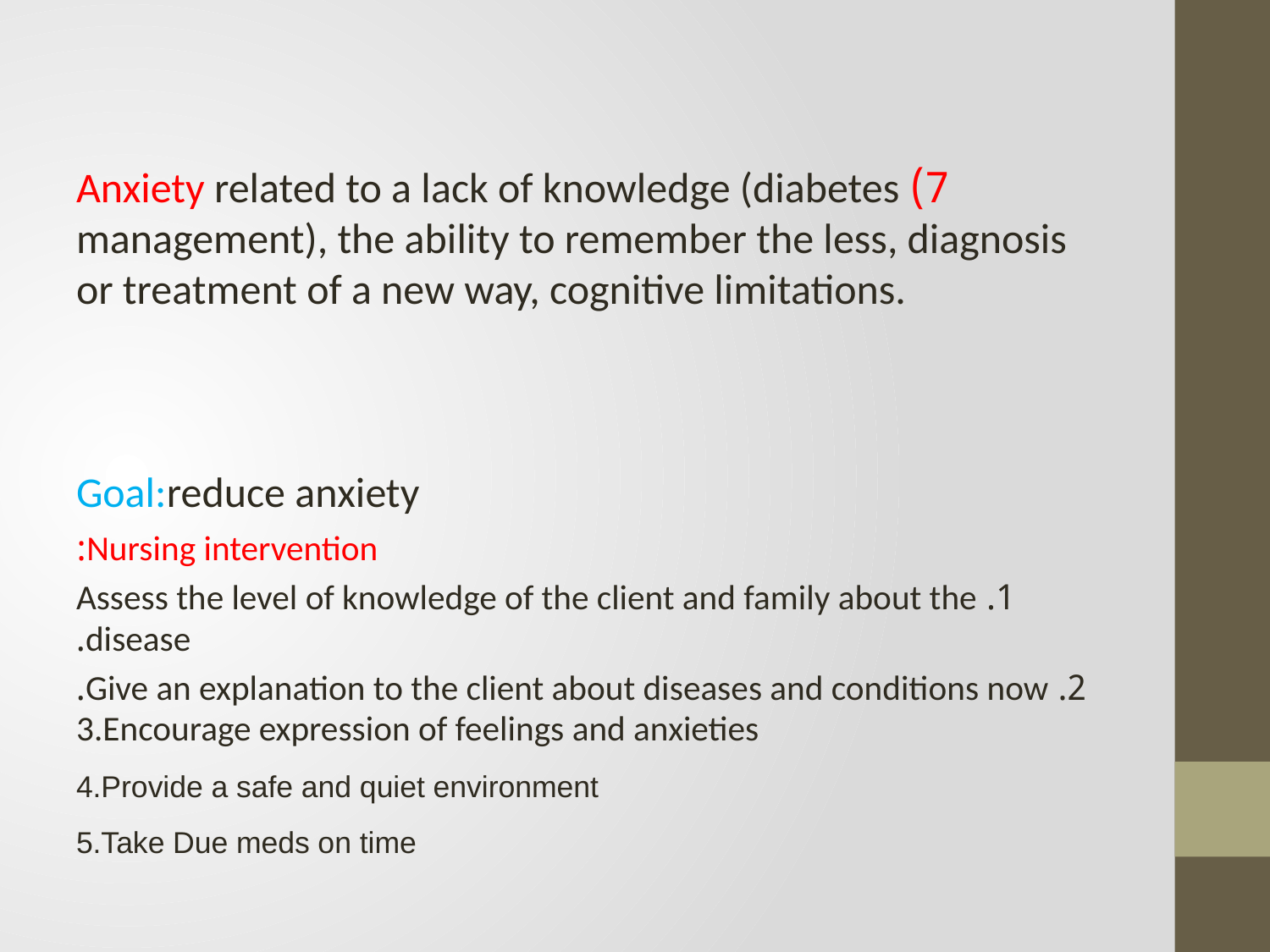

# 7) Anxiety related to a lack of knowledge (diabetes management), the ability to remember the less, diagnosis or treatment of a new way, cognitive limitations. Goal:reduce anxiety

Nursing intervention:
1. Assess the level of knowledge of the client and family about the disease.
2. Give an explanation to the client about diseases and conditions now.
3.Encourage expression of feelings and anxieties
4.Provide a safe and quiet environment
5.Take Due meds on time